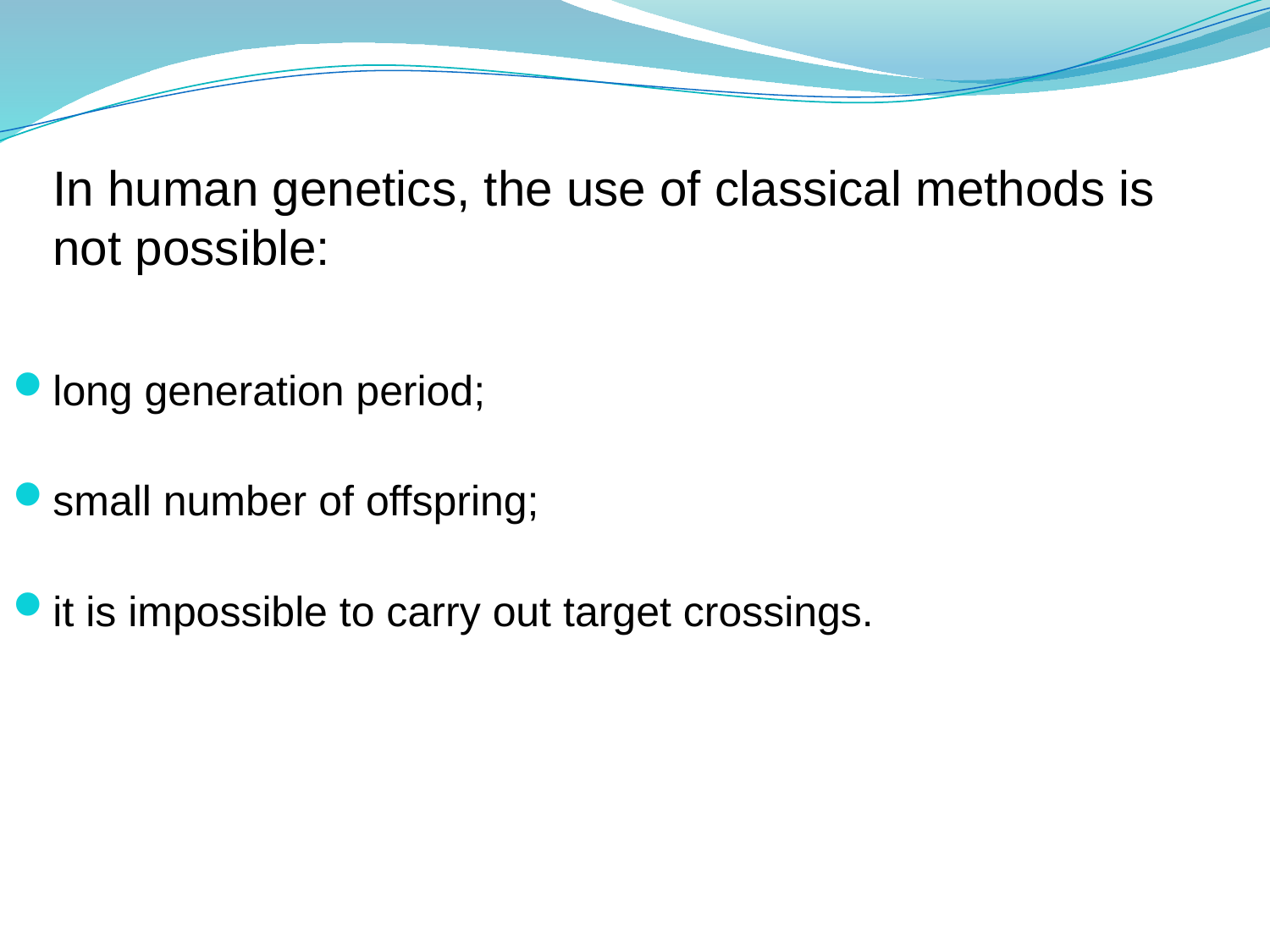

# In human genetics, the use of classical methods is not possible:

long generation period;
small number of offspring;
it is impossible to carry out target crossings.